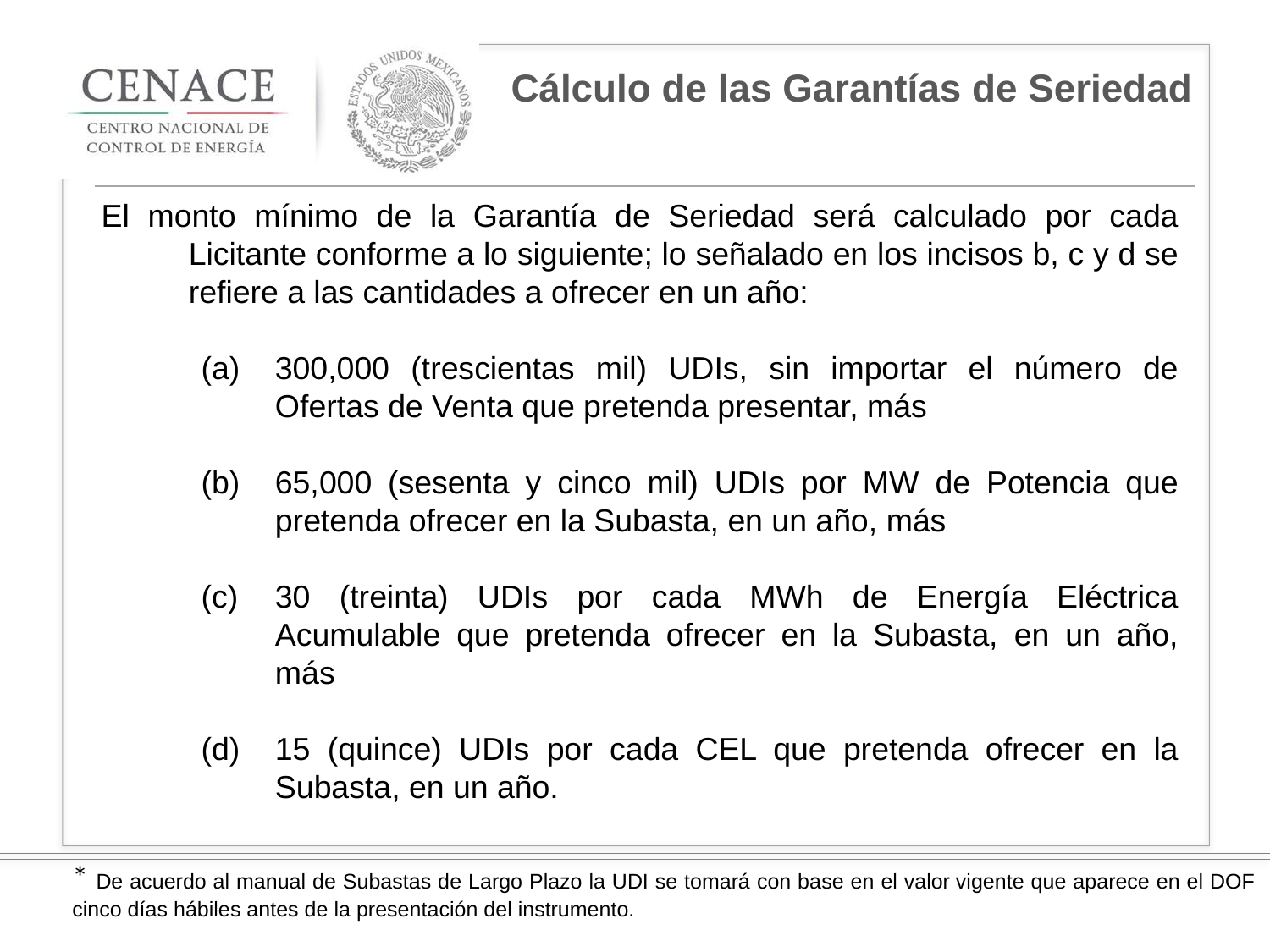

Cálculo de las Garantías de Seriedad
El monto mínimo de la Garantía de Seriedad será calculado por cada Licitante conforme a lo siguiente; lo señalado en los incisos b, c y d se refiere a las cantidades a ofrecer en un año:

300,000 (trescientas mil) UDIs, sin importar el número de Ofertas de Venta que pretenda presentar, más

65,000 (sesenta y cinco mil) UDIs por MW de Potencia que pretenda ofrecer en la Subasta, en un año, más

30 (treinta) UDIs por cada MWh de Energía Eléctrica Acumulable que pretenda ofrecer en la Subasta, en un año, más

15 (quince) UDIs por cada CEL que pretenda ofrecer en la Subasta, en un año.

* De acuerdo al manual de Subastas de Largo Plazo la UDI se tomará con base en el valor vigente que aparece en el DOF cinco días hábiles antes de la presentación del instrumento.